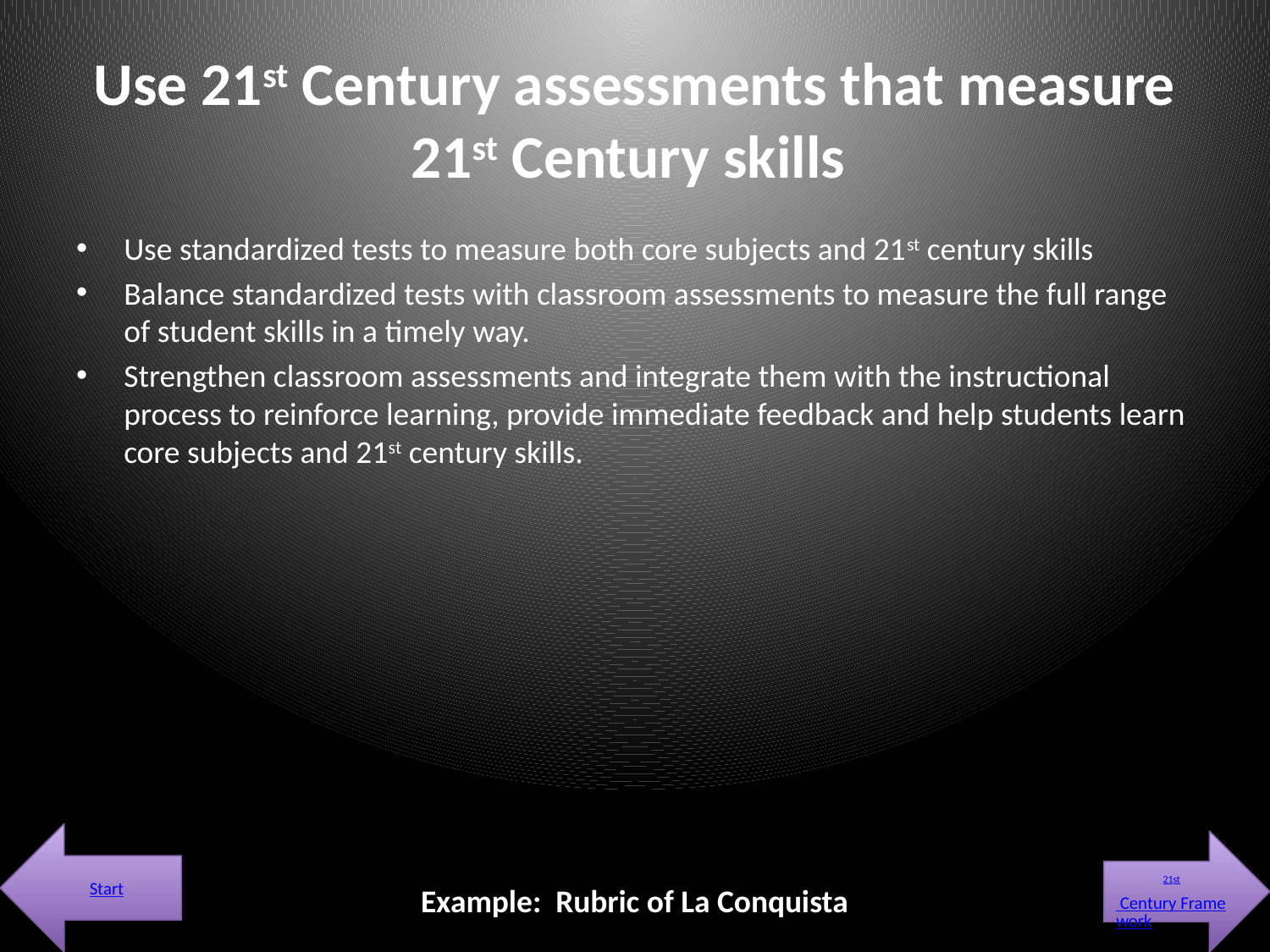

# Use 21st Century assessments that measure 21st Century skills
Use standardized tests to measure both core subjects and 21st century skills
Balance standardized tests with classroom assessments to measure the full range of student skills in a timely way.
Strengthen classroom assessments and integrate them with the instructional process to reinforce learning, provide immediate feedback and help students learn core subjects and 21st century skills.

Start
21st Century Framework
Example:  Rubric of La Conquista